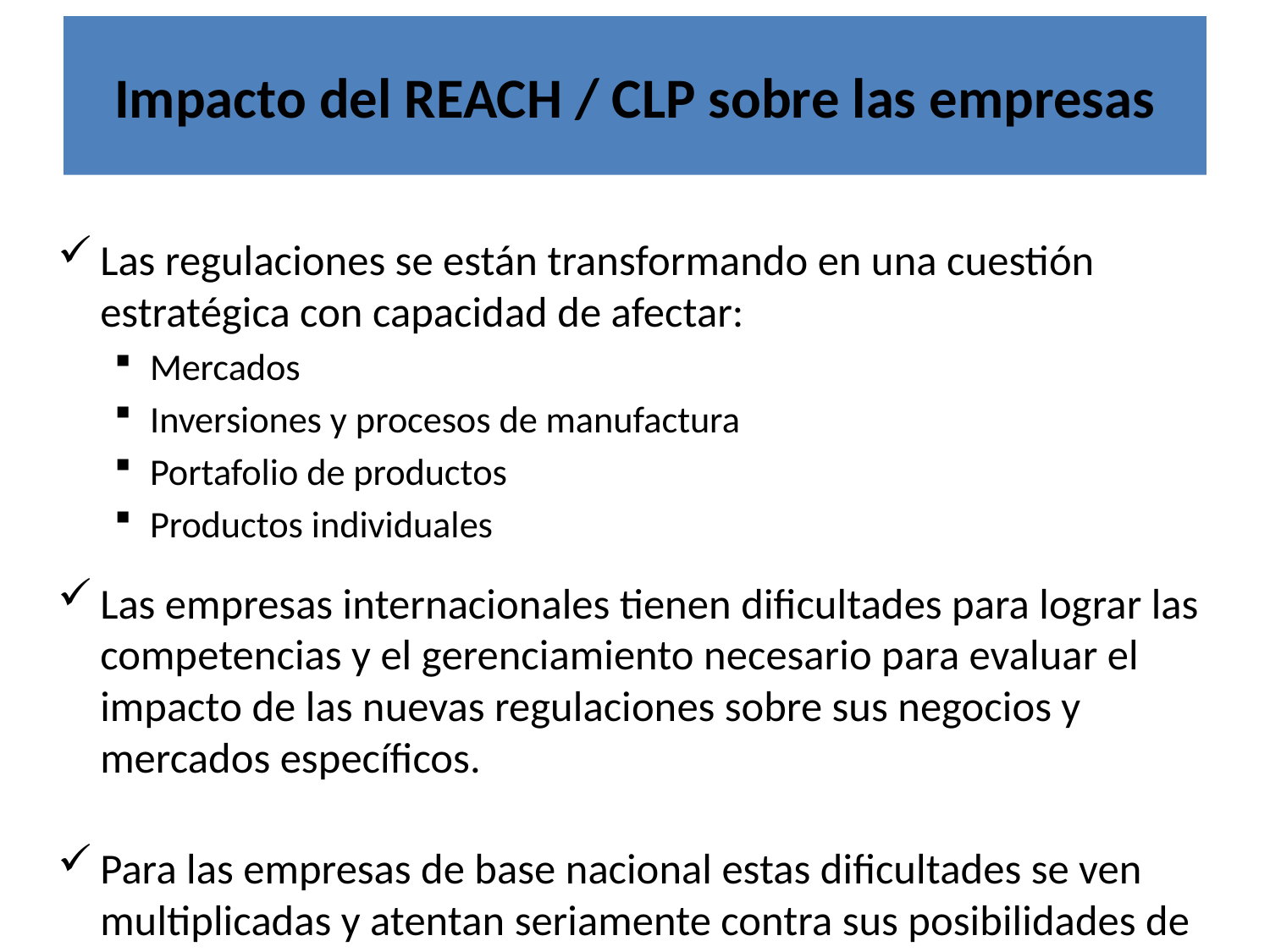

# Impacto del REACH / CLP sobre las empresas
Las regulaciones se están transformando en una cuestión estratégica con capacidad de afectar:
Mercados
Inversiones y procesos de manufactura
Portafolio de productos
Productos individuales
Las empresas internacionales tienen dificultades para lograr las competencias y el gerenciamiento necesario para evaluar el impacto de las nuevas regulaciones sobre sus negocios y mercados específicos.
Para las empresas de base nacional estas dificultades se ven multiplicadas y atentan seriamente contra sus posibilidades de internacionalización.